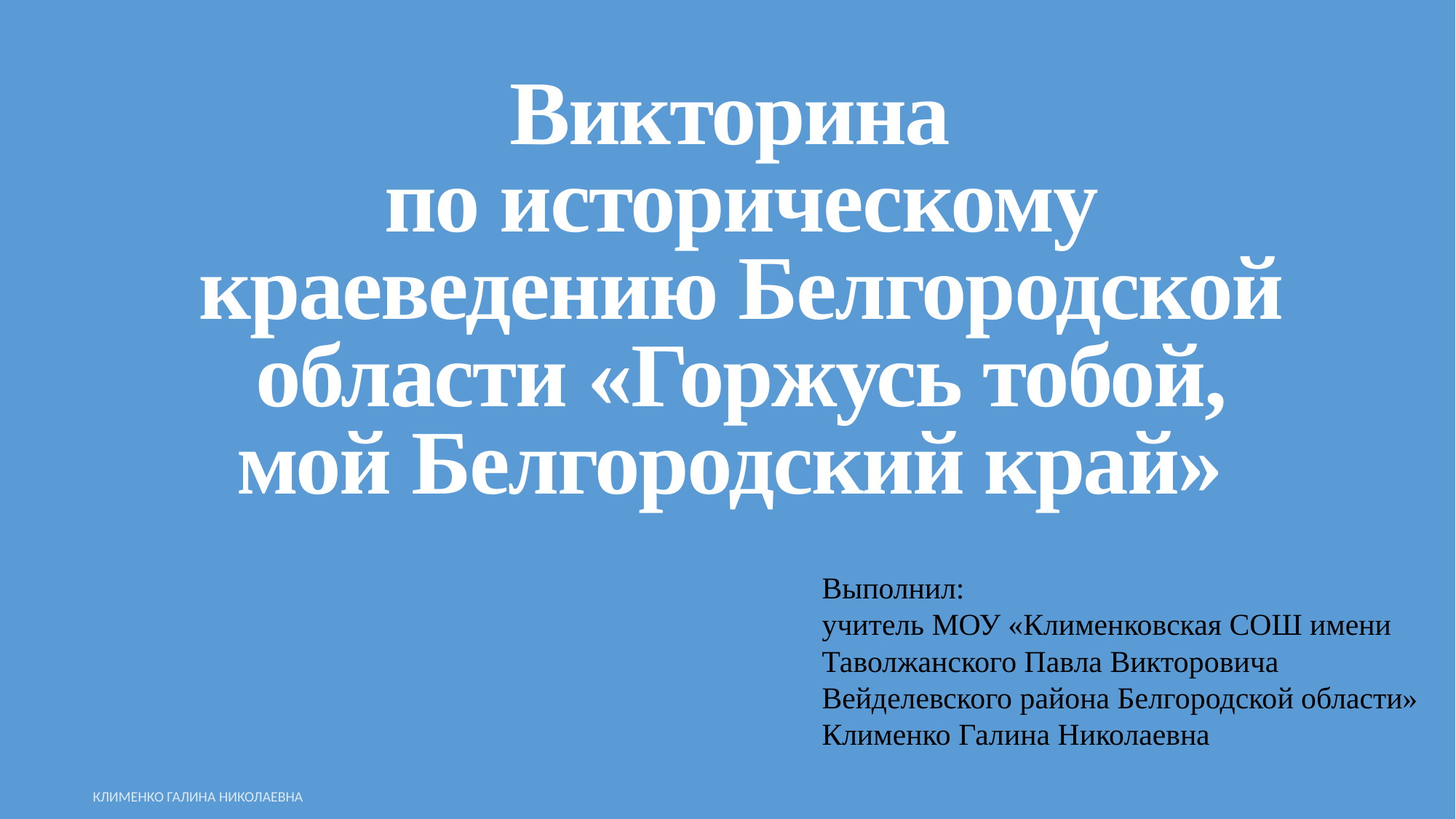

# Викторина по историческому краеведению Белгородской области «Горжусь тобой, мой Белгородский край»
Выполнил:
учитель МОУ «Клименковская СОШ имени Таволжанского Павла Викторовича Вейделевского района Белгородской области»
Клименко Галина Николаевна
Клименко Галина Николаевна